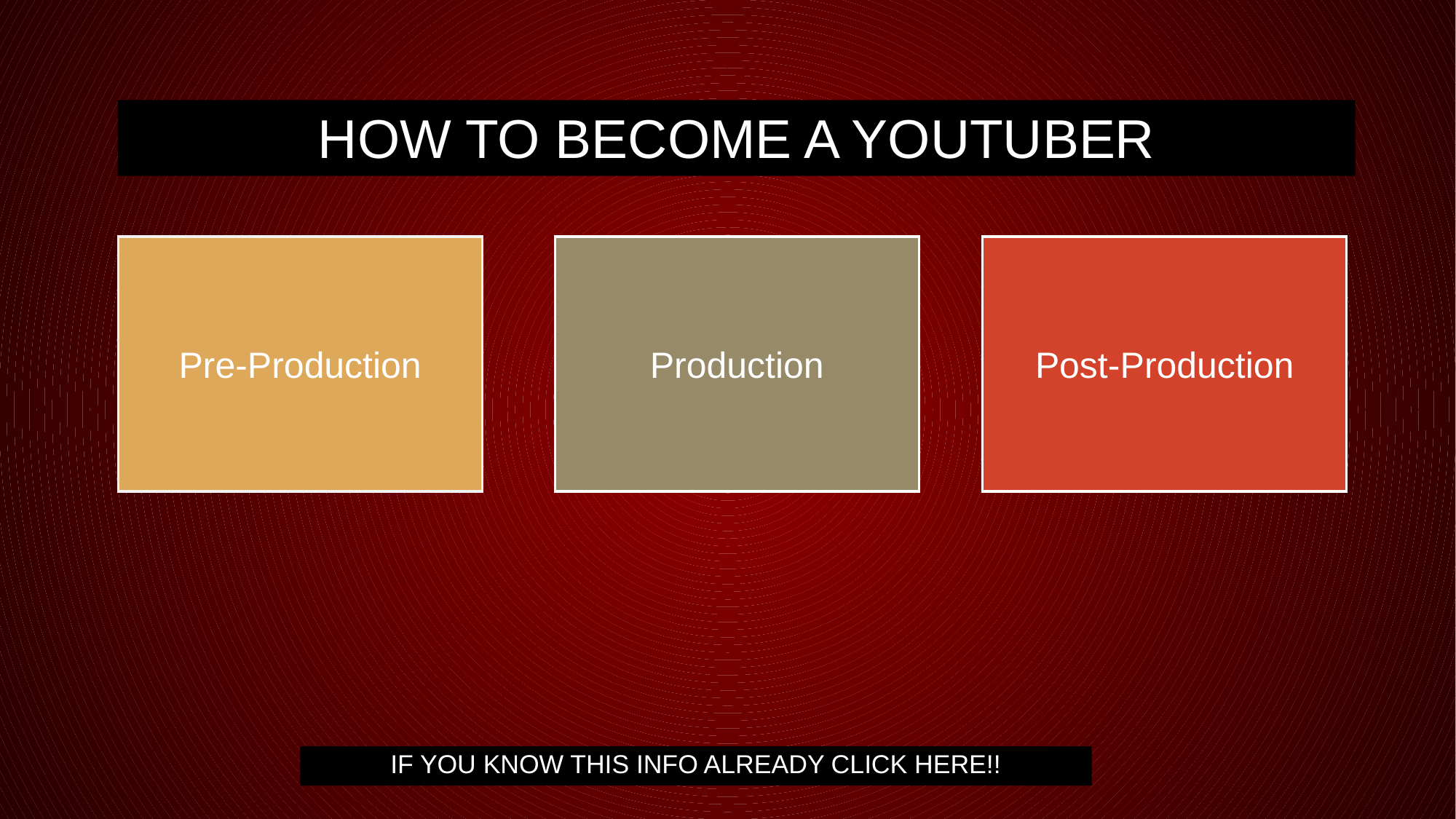

# How to become a youtuber
Pre-Production
Production
Post-Production
If you know this info already click here!!